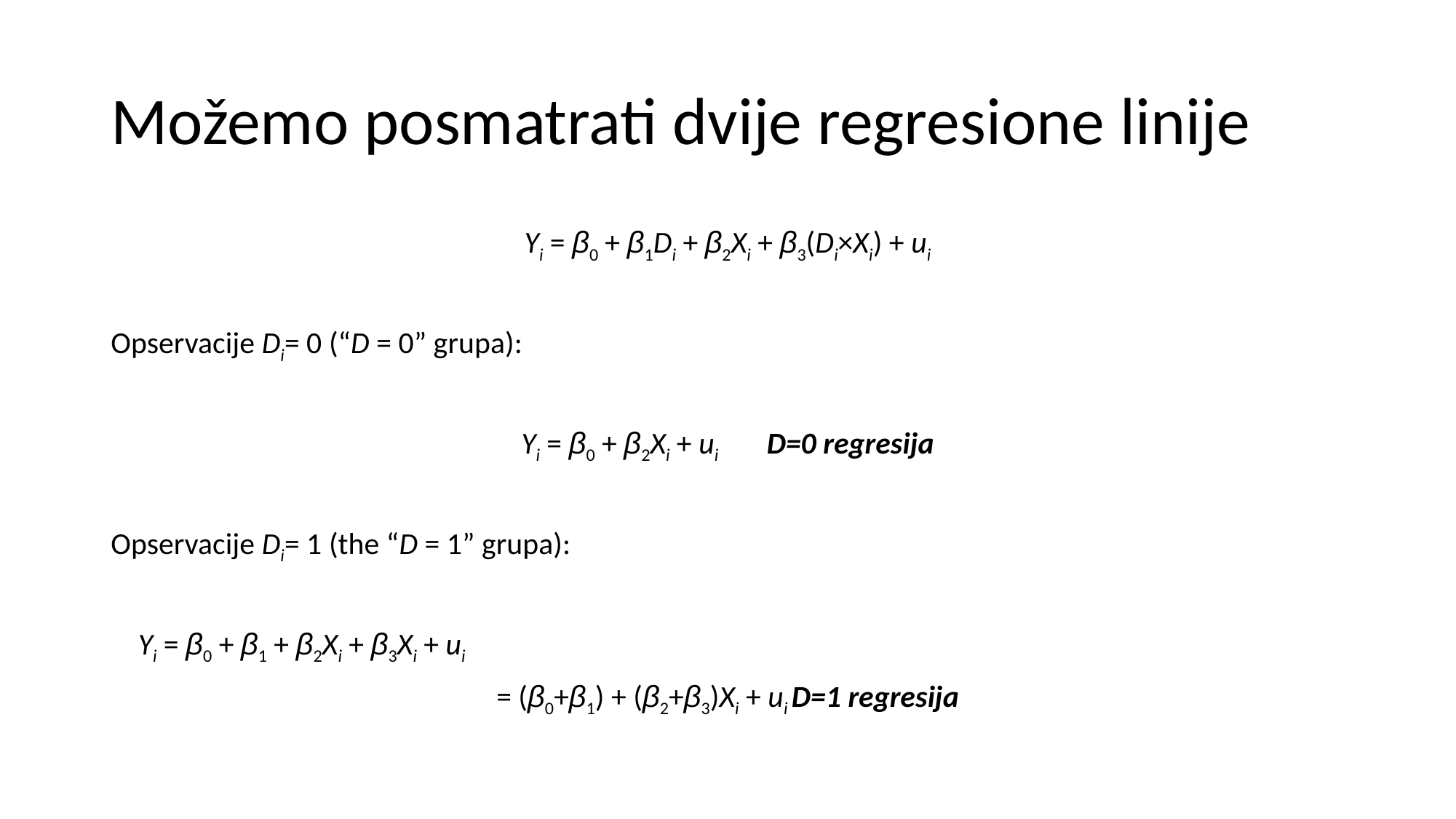

# Možemo posmatrati dvije regresione linije
Yi = β0 + β1Di + β2Xi + β3(Di×Xi) + ui

Opservacije Di= 0 (“D = 0” grupa):

Yi = β0 + β2Xi + ui 	D=0 regresija

Opservacije Di= 1 (the “D = 1” grupa):

	Yi = β0 + β1 + β2Xi + β3Xi + ui
= (β0+β1) + (β2+β3)Xi + ui D=1 regresija